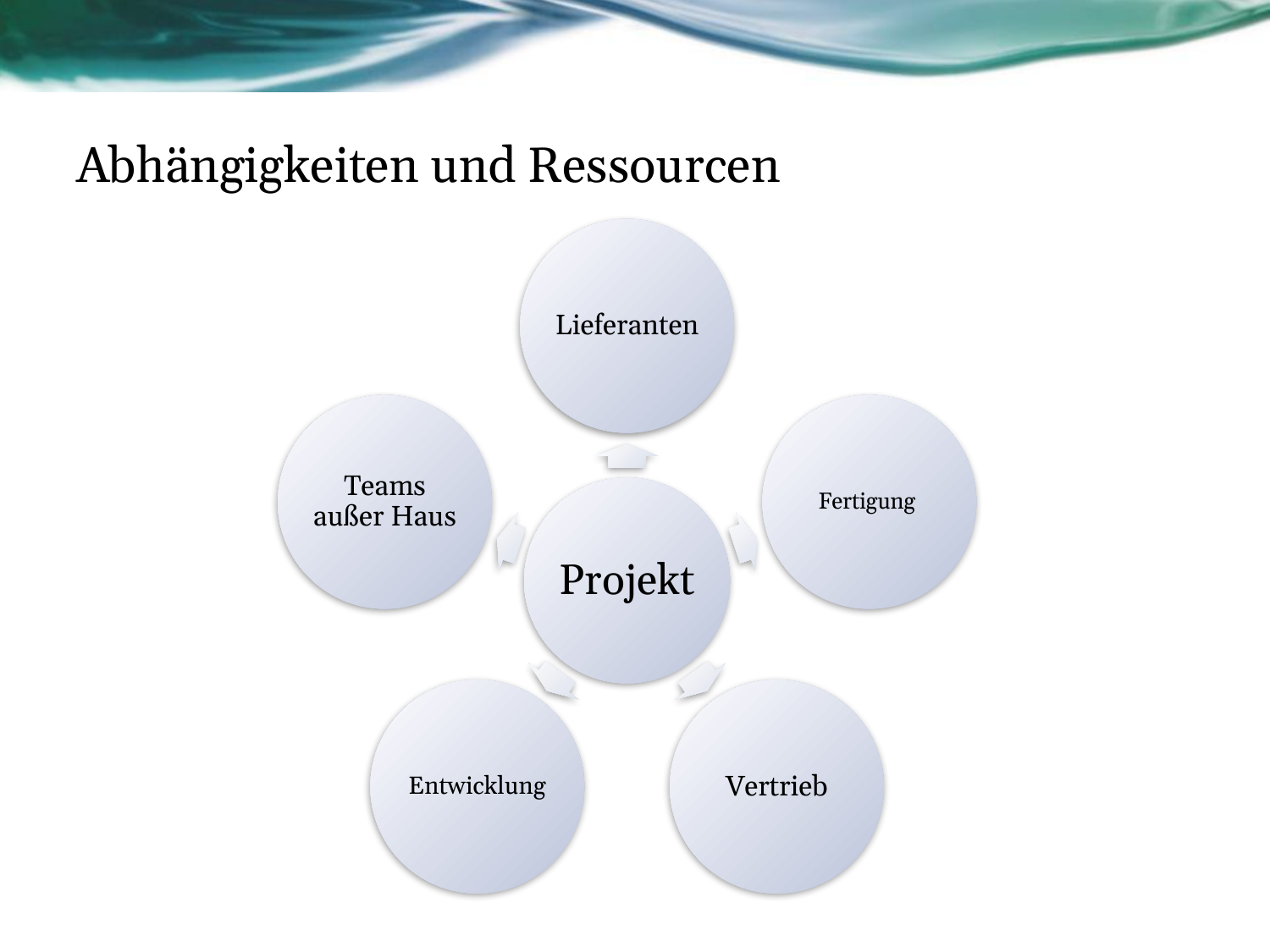

# Abhängigkeiten und Ressourcen
Projekt

Lieferanten

Fertigung

Vertrieb

Entwicklung

Teams außer Haus